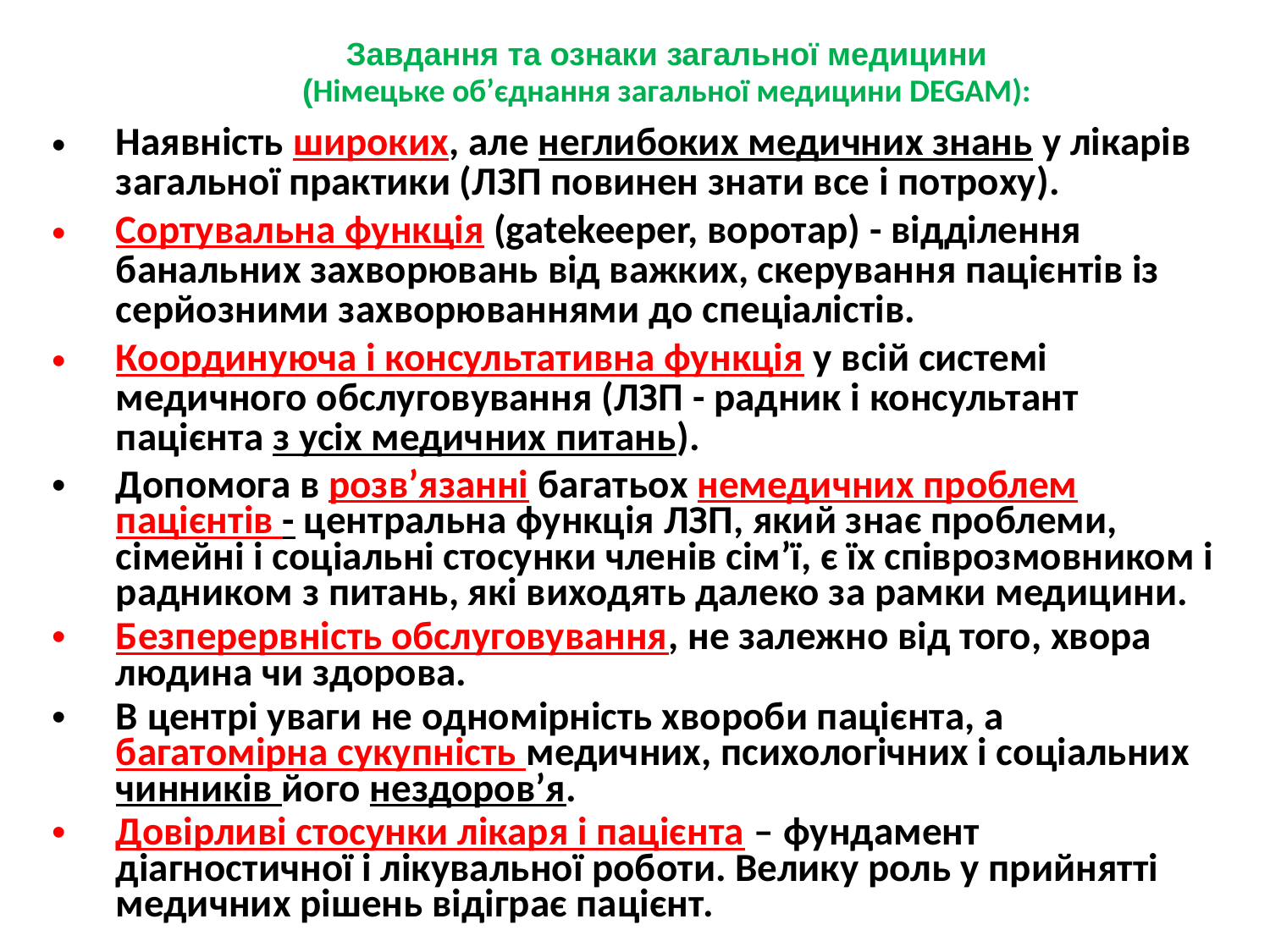

Завдання та ознаки загальної медицини
(Німецьке об’єднання загальної медицини DEGAM):
Наявність широких, але неглибоких медичних знань у лікарів загальної практики (ЛЗП повинен знати все і потроху).
Сортувальна функція (gatekeeper, воротар) - відділення банальних захворювань від важких, скерування пацієнтів із серйозними захворюваннями до спеціалістів.
Координуюча і консультативна функція у всій системі медичного обслуговування (ЛЗП - радник і консультант пацієнта з усіх медичних питань).
Допомога в розв’язанні багатьох немедичних проблем пацієнтів - центральна функція ЛЗП, який знає проблеми, сімейні і соціальні стосунки членів сім’ї, є їх співрозмовником і радником з питань, які виходять далеко за рамки медицини.
Безперервність обслуговування, не залежно від того, хвора людина чи здорова.
В центрі уваги не одномірність хвороби пацієнта, а багатомірна сукупність медичних, психологічних і соціальних чинників його нездоров’я.
Довірливі стосунки лікаря і пацієнта – фундамент діагностичної і лікувальної роботи. Велику роль у прийнятті медичних рішень відіграє пацієнт.